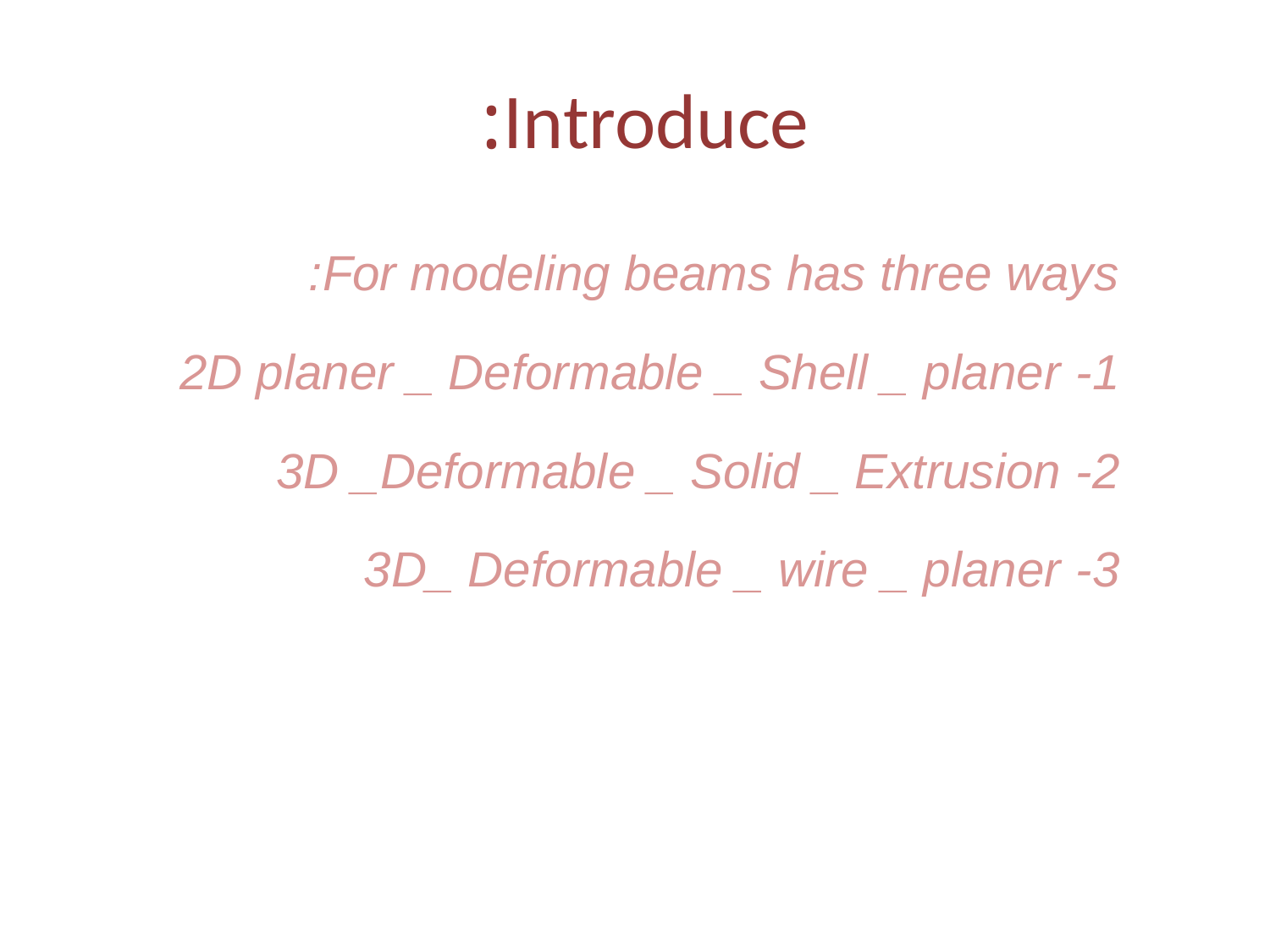

# Introduce:
For modeling beams has three ways:
1- 2D planer _ Deformable _ Shell _ planer
2- 3D _Deformable _ Solid _ Extrusion
3- 3D_ Deformable _ wire _ planer